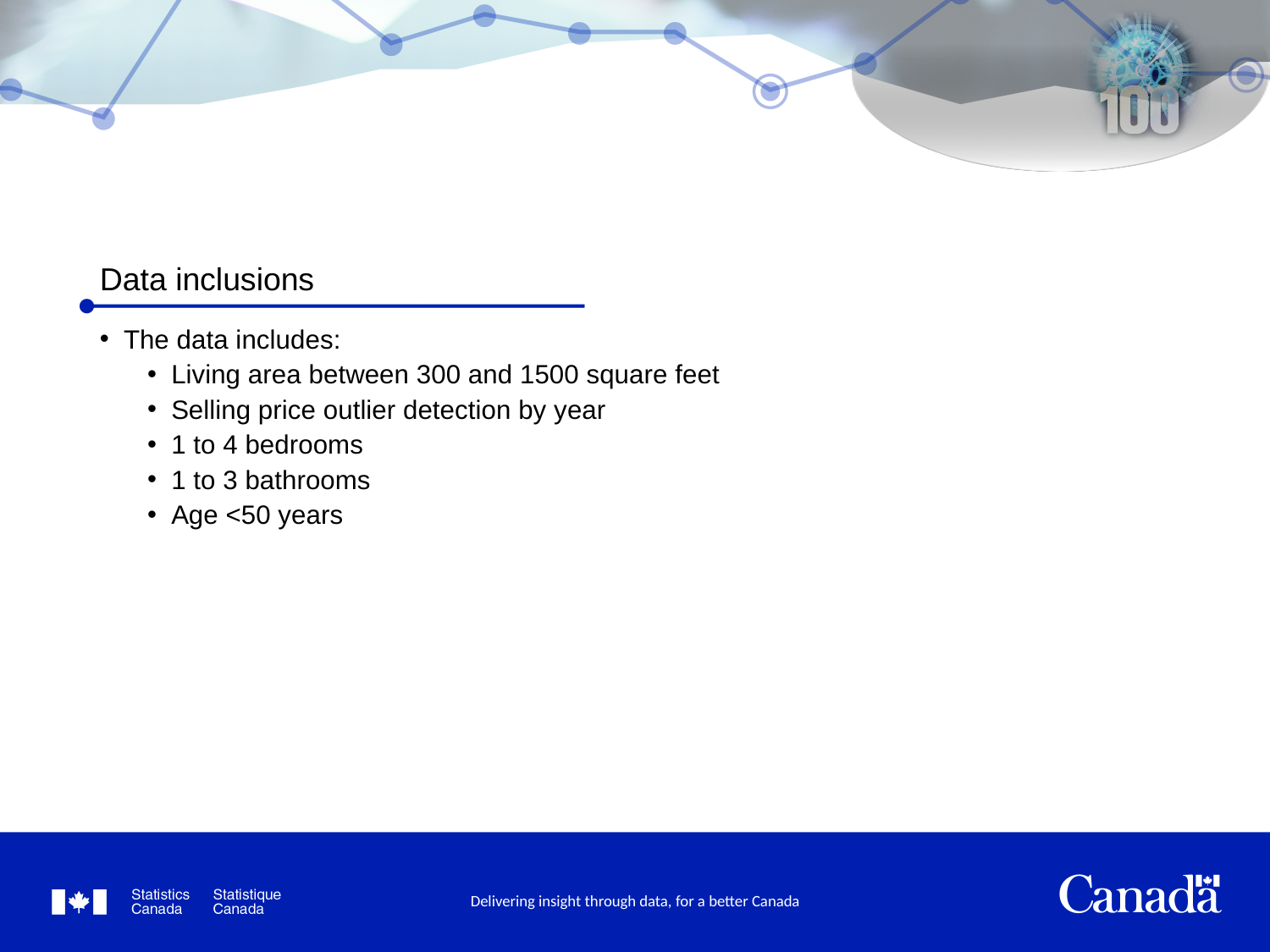

# Data inclusions
The data includes:
Living area between 300 and 1500 square feet
Selling price outlier detection by year
1 to 4 bedrooms
1 to 3 bathrooms
Age <50 years